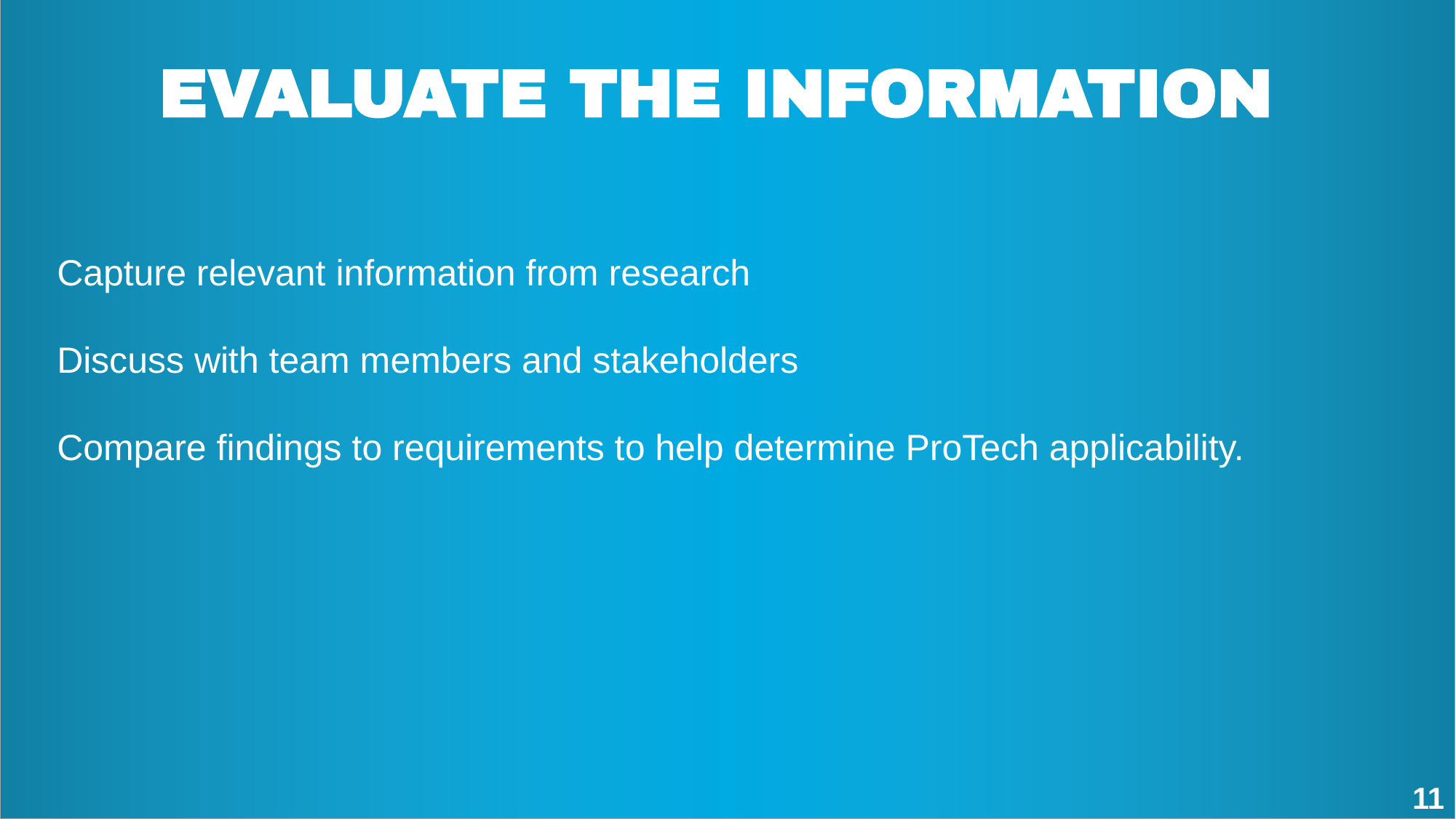

EVALUATE THE INFORMATION

Capture relevant information from research

Discuss with team members and stakeholders

Compare findings to requirements to help determine ProTech applicability.

11